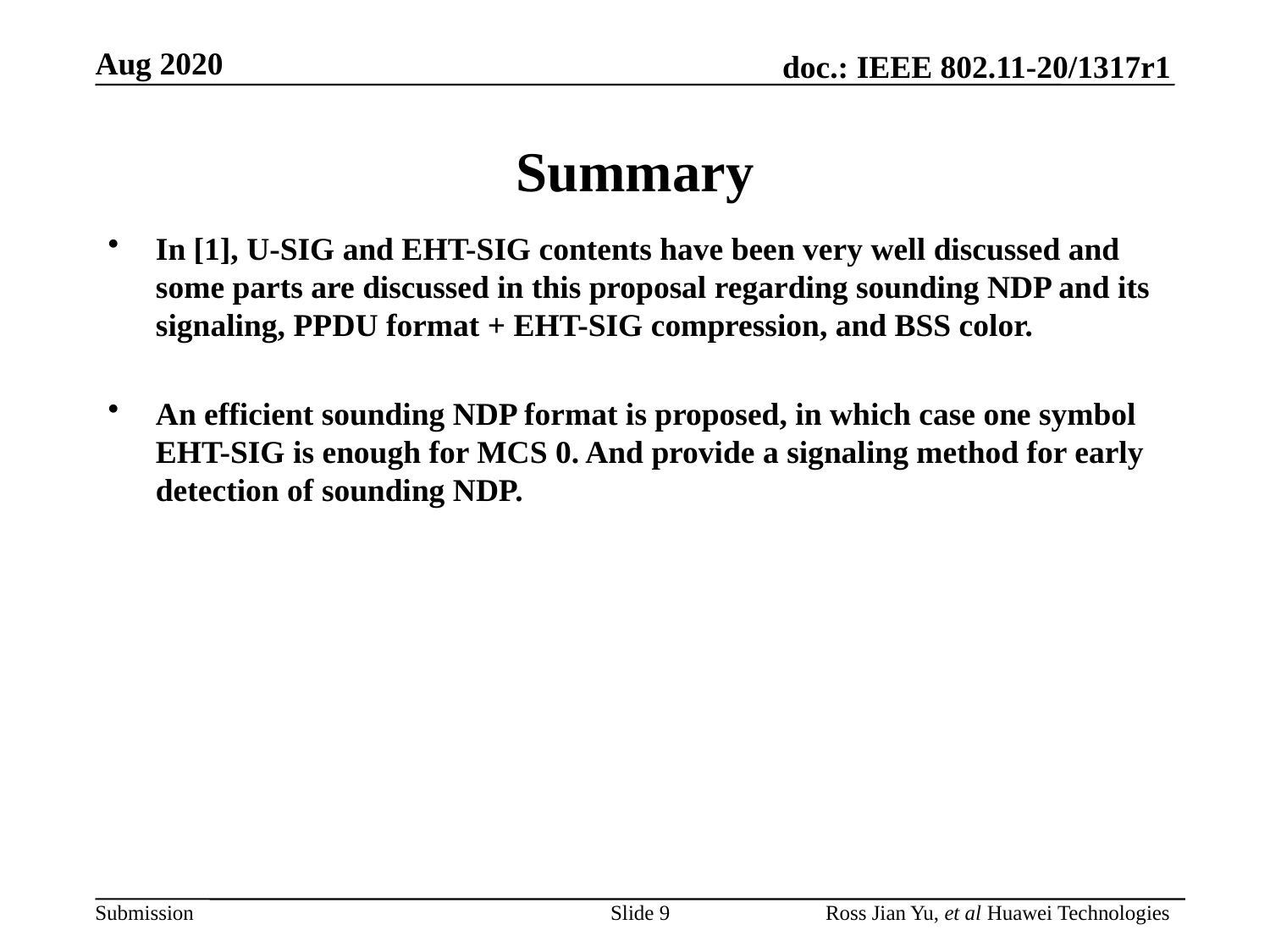

# Summary
In [1], U-SIG and EHT-SIG contents have been very well discussed and some parts are discussed in this proposal regarding sounding NDP and its signaling, PPDU format + EHT-SIG compression, and BSS color.

An efficient sounding NDP format is proposed, in which case one symbol EHT-SIG is enough for MCS 0. And provide a signaling method for early detection of sounding NDP.
Slide 9